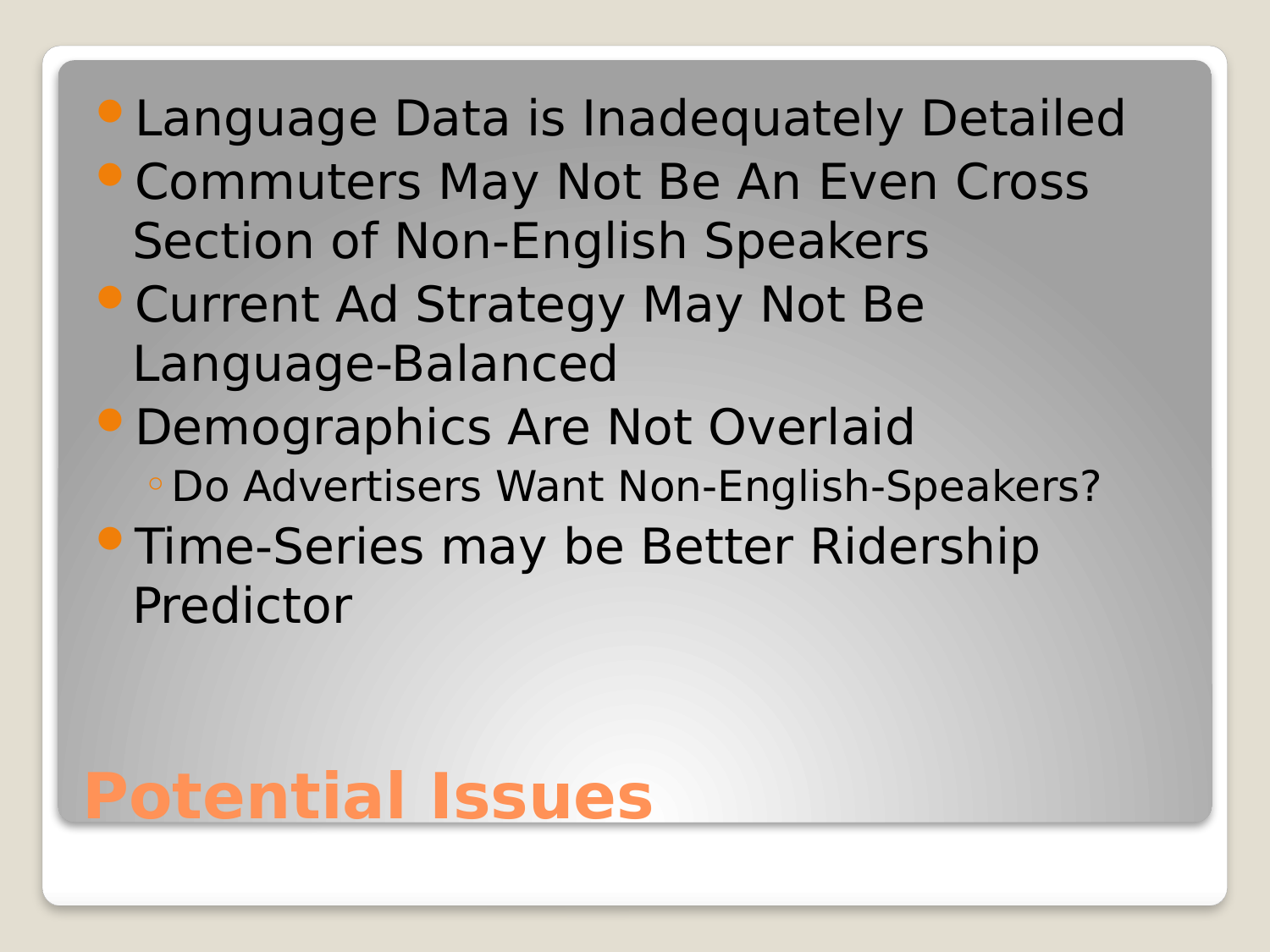

Language Data is Inadequately Detailed
Commuters May Not Be An Even Cross Section of Non-English Speakers
Current Ad Strategy May Not Be Language-Balanced
Demographics Are Not Overlaid
Do Advertisers Want Non-English-Speakers?
Time-Series may be Better Ridership Predictor

# Potential Issues